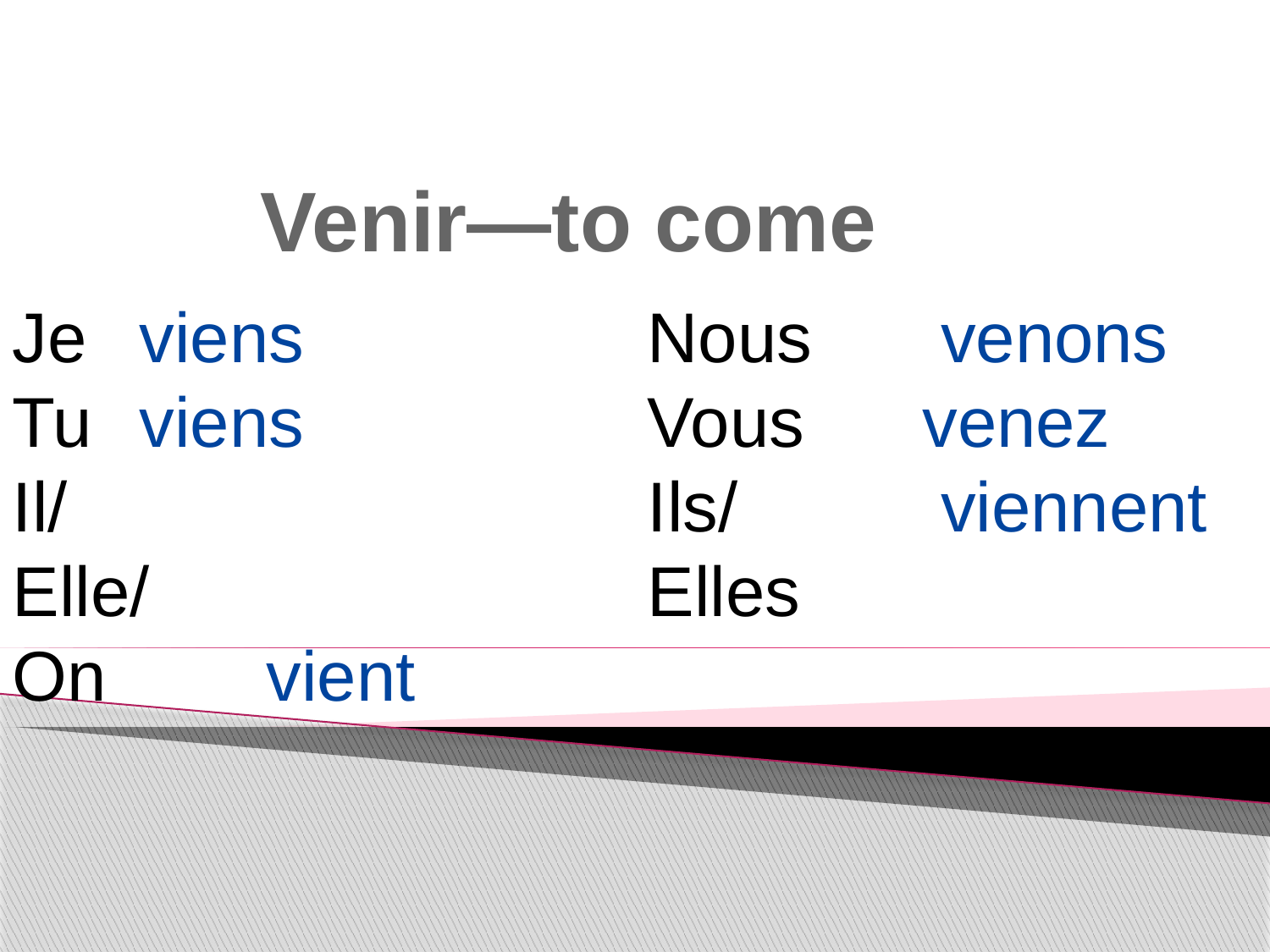

# Venir—to come
Je 	viens			Nous  	  venons
Tu 	viens			Vous      venez
Il/					Ils/		  viennent
Elle/				Elles
On   	vient